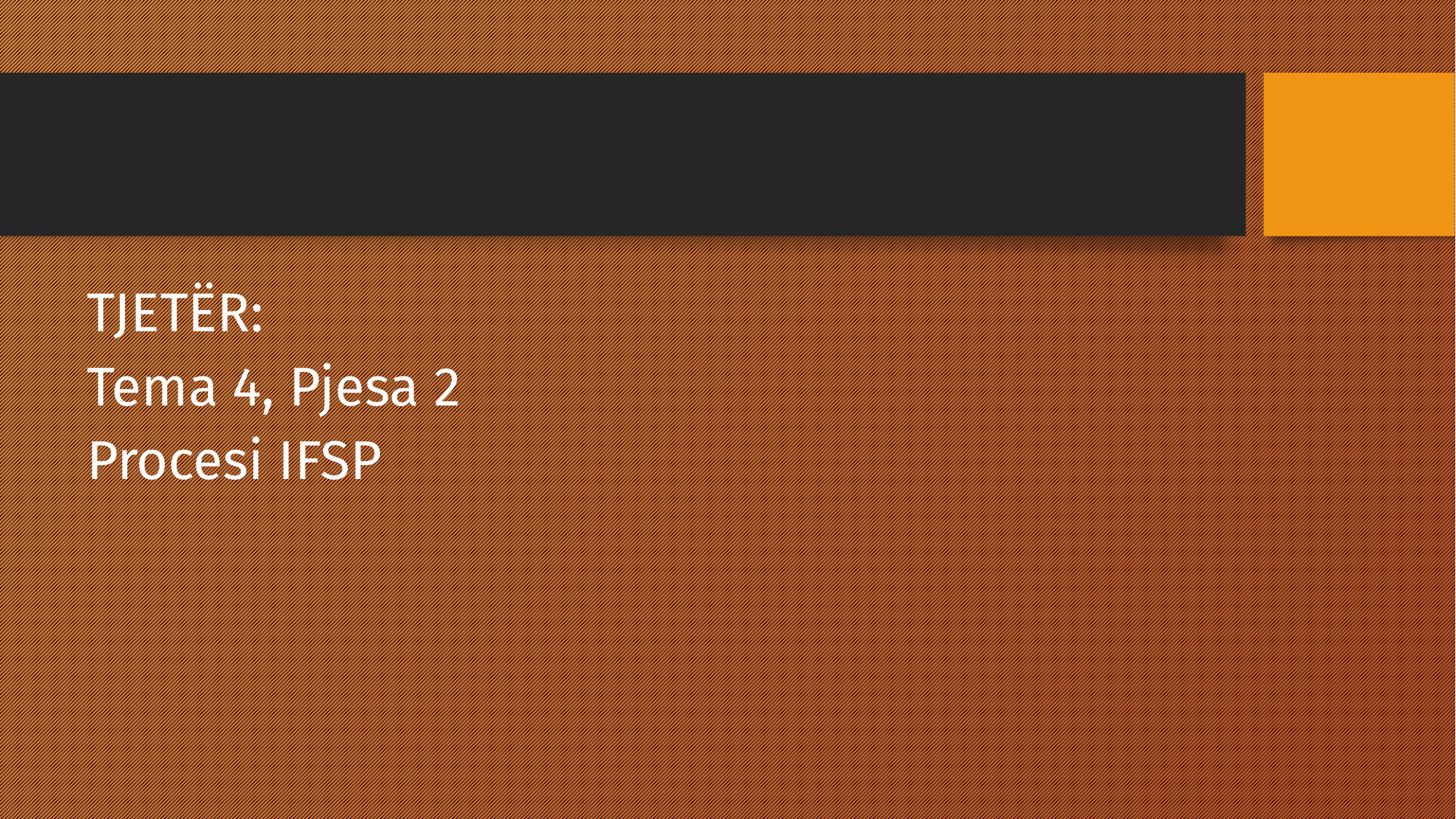

#
TJETËR:
Tema 4, Pjesa 2
Procesi IFSP